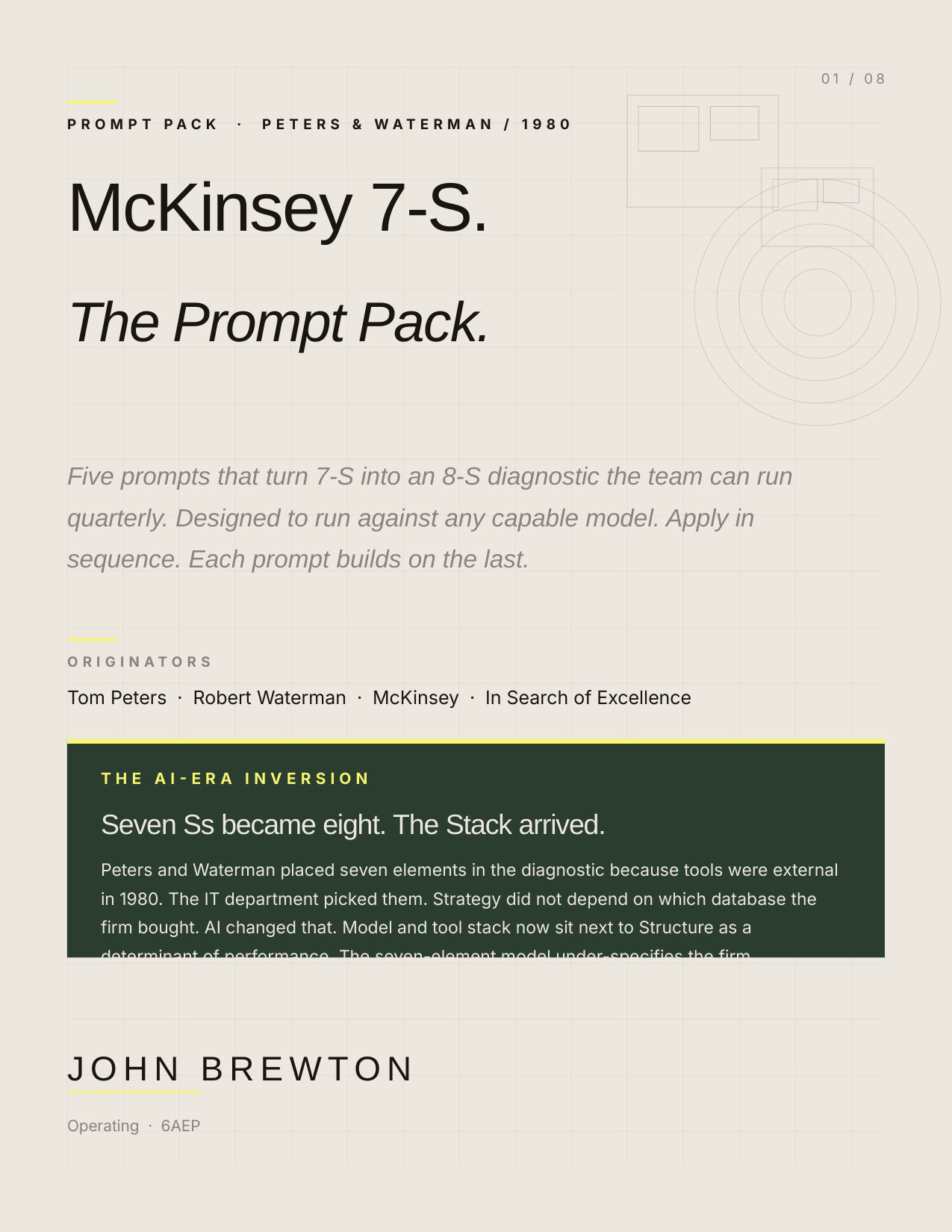

01 / 08

PROMPT PACK  ·  PETERS & WATERMAN / 1980

McKinsey 7-S.

The Prompt Pack.

Five prompts that turn 7-S into an 8-S diagnostic the team can run quarterly. Designed to run against any capable model. Apply in sequence. Each prompt builds on the last.

ORIGINATORS
Tom Peters  ·  Robert Waterman  ·  McKinsey  ·  In Search of Excellence

THE AI-ERA INVERSION

Seven Ss became eight. The Stack arrived.

Peters and Waterman placed seven elements in the diagnostic because tools were external in 1980. The IT department picked them. Strategy did not depend on which database the firm bought. AI changed that. Model and tool stack now sit next to Structure as a determinant of performance. The seven-element model under-specifies the firm.

JOHN BREWTON

Operating  ·  6AEP